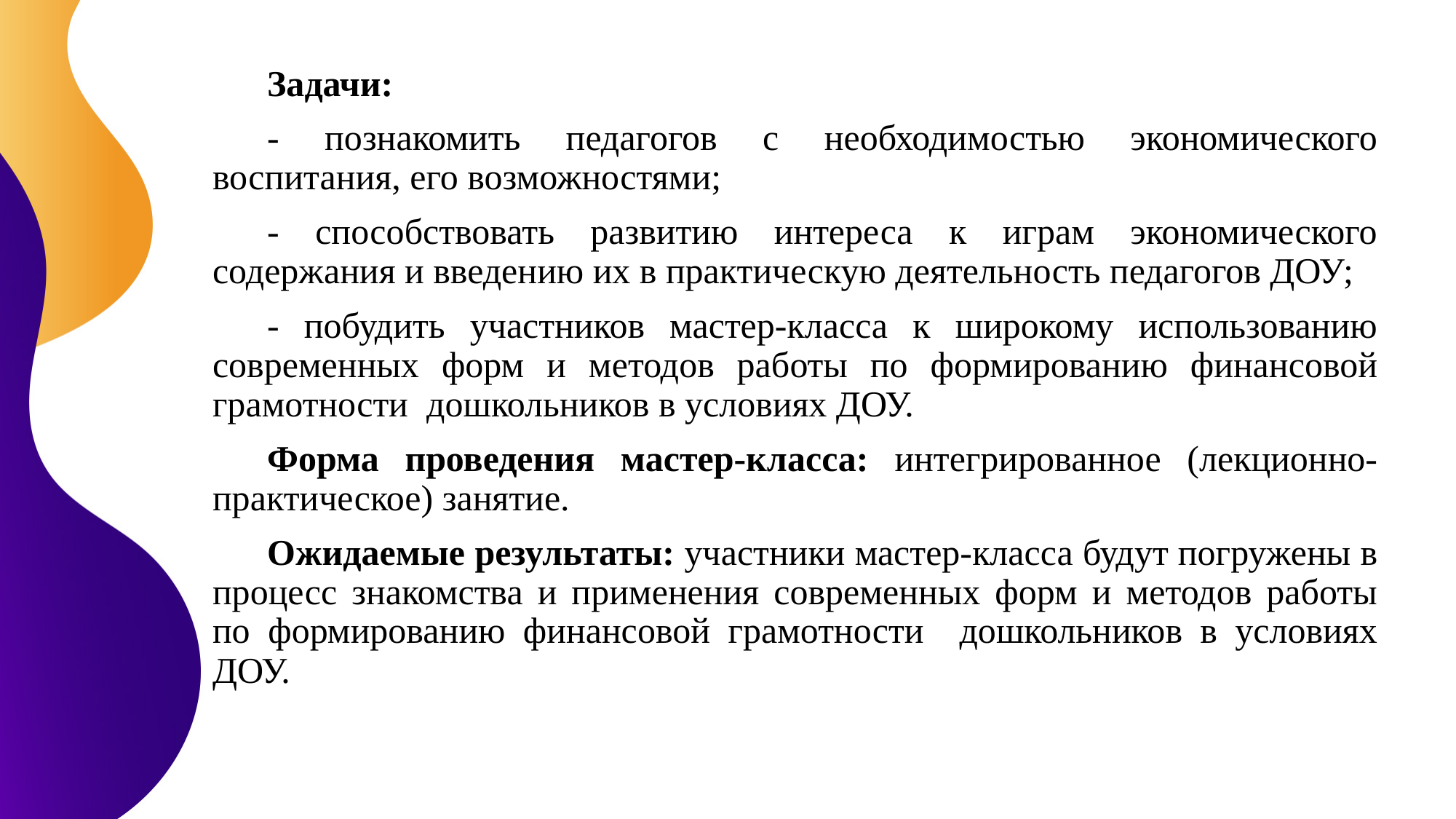

Задачи:
- познакомить педагогов с необходимостью экономического воспитания, его возможностями;
- способствовать развитию интереса к играм экономического содержания и введению их в практическую деятельность педагогов ДОУ;
- побудить участников мастер-класса к широкому использованию современных форм и методов работы по формированию финансовой грамотности  дошкольников в условиях ДОУ.
Форма проведения мастер-класса: интегрированное (лекционно-практическое) занятие.
Ожидаемые результаты: участники мастер-класса будут погружены в процесс знакомства и применения современных форм и методов работы по формированию финансовой грамотности  дошкольников в условиях ДОУ.